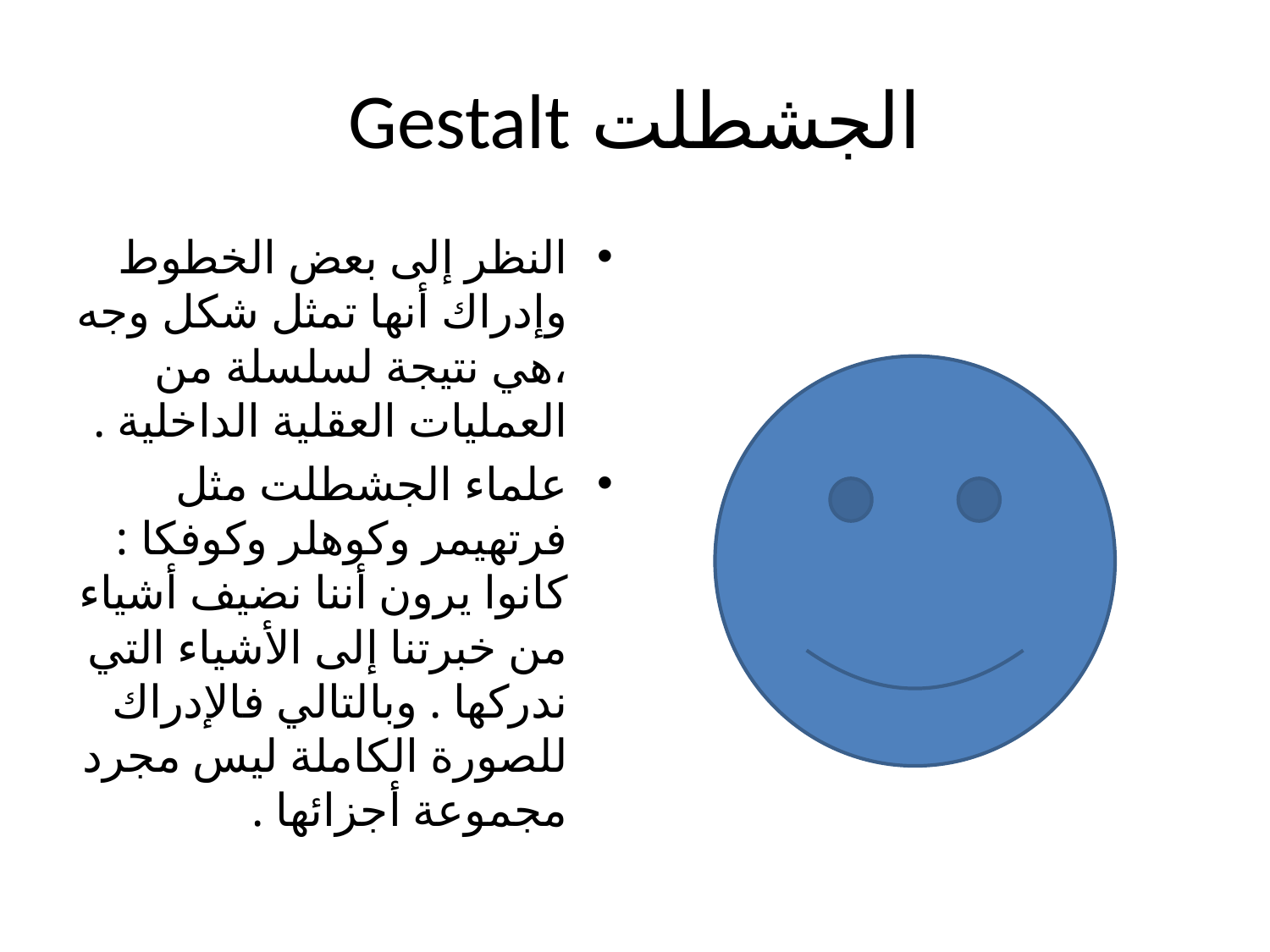

# الجشطلت Gestalt
النظر إلى بعض الخطوط وإدراك أنها تمثل شكل وجه ،هي نتيجة لسلسلة من العمليات العقلية الداخلية .
علماء الجشطلت مثل فرتهيمر وكوهلر وكوفكا : كانوا يرون أننا نضيف أشياء من خبرتنا إلى الأشياء التي ندركها . وبالتالي فالإدراك للصورة الكاملة ليس مجرد مجموعة أجزائها .